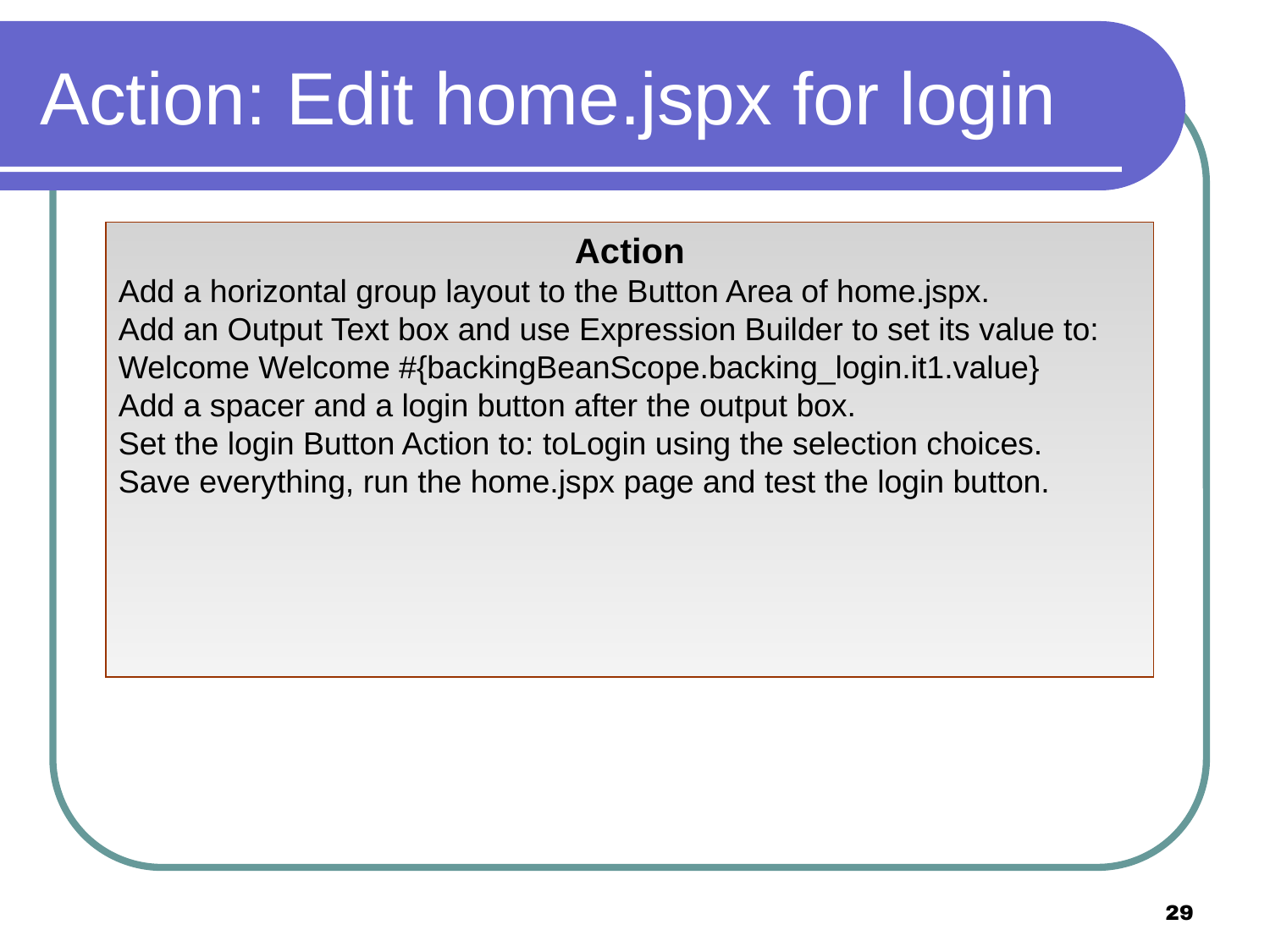

# Action: Edit home.jspx for login
Action
Add a horizontal group layout to the Button Area of home.jspx.
Add an Output Text box and use Expression Builder to set its value to:
Welcome Welcome #{backingBeanScope.backing_login.it1.value}
Add a spacer and a login button after the output box.
Set the login Button Action to: toLogin using the selection choices.
Save everything, run the home.jspx page and test the login button.
29